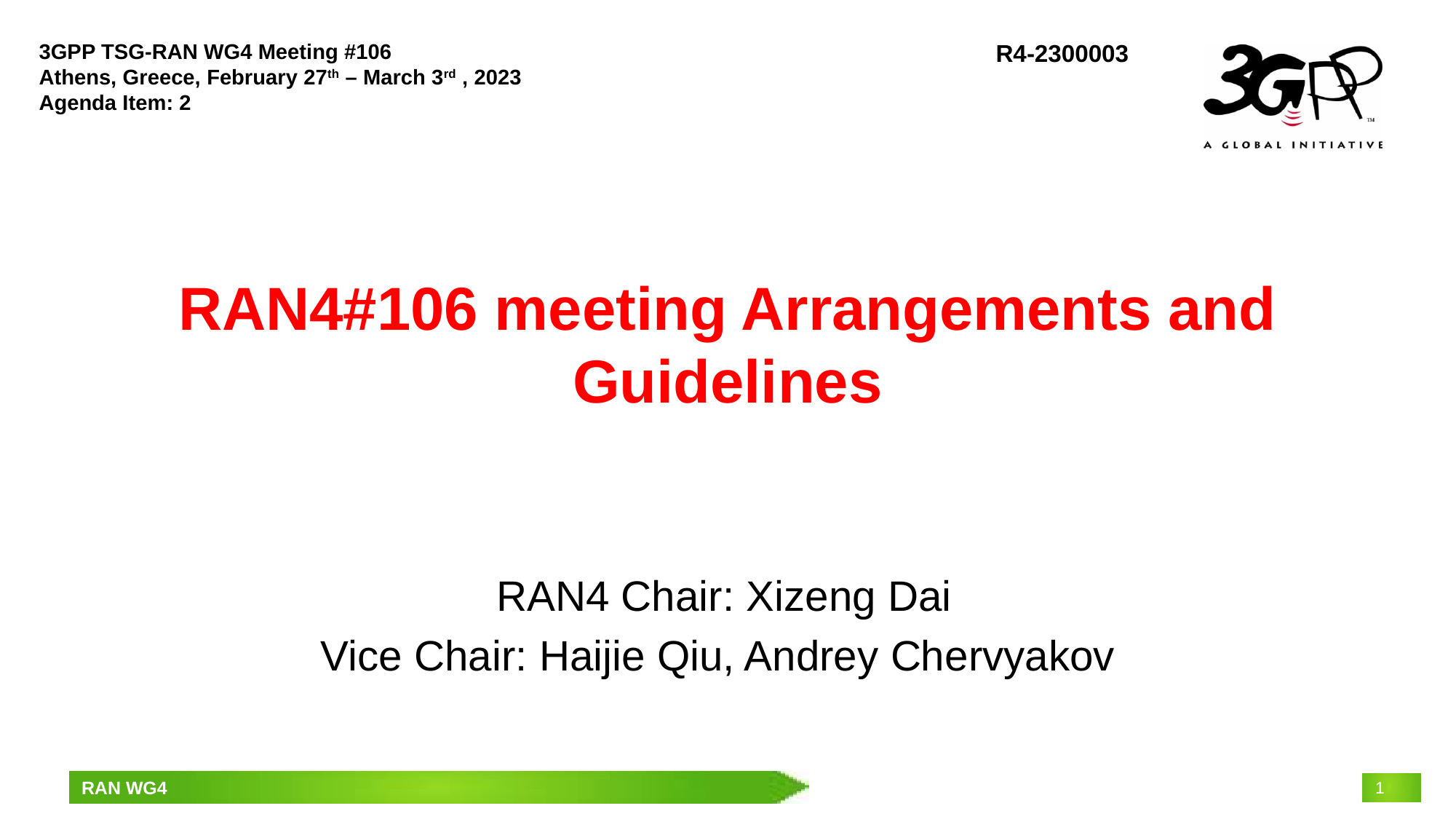

3GPP TSG-RAN WG4 Meeting #106
Athens, Greece, February 27th – March 3rd , 2023
Agenda Item: 2
R4-2300003
# RAN4#106 meeting Arrangements and Guidelines
RAN4 Chair: Xizeng Dai
Vice Chair: Haijie Qiu, Andrey Chervyakov